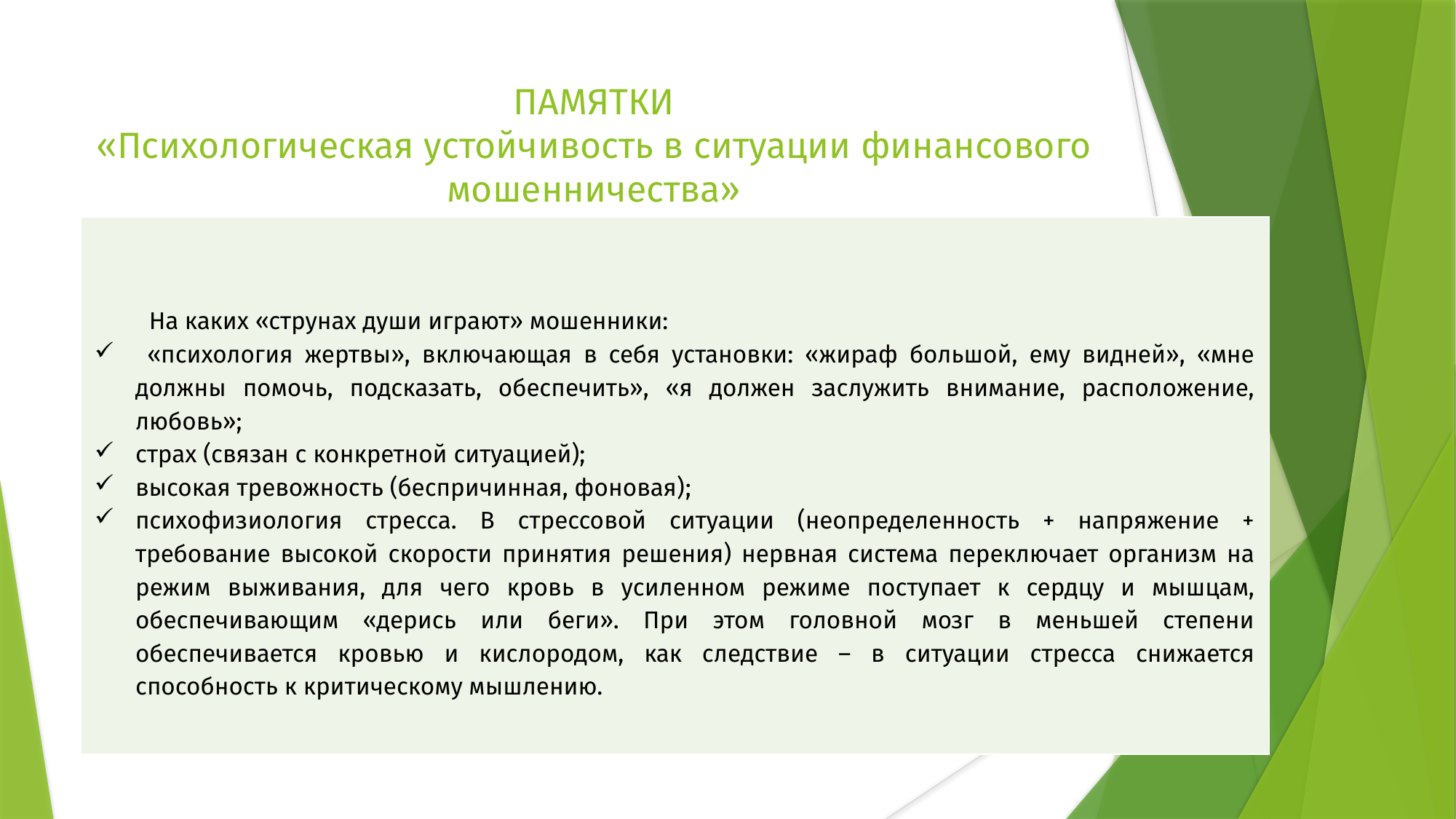

# ПАМЯТКИ «Психологическая устойчивость в ситуации финансового мошенничества»
| На каких «струнах души играют» мошенники: «психология жертвы», включающая в себя установки: «жираф большой, ему видней», «мне должны помочь, подсказать, обеспечить», «я должен заслужить внимание, расположение, любовь»; страх (связан с конкретной ситуацией); высокая тревожность (беспричинная, фоновая); психофизиология стресса. В стрессовой ситуации (неопределенность + напряжение + требование высокой скорости принятия решения) нервная система переключает организм на режим выживания, для чего кровь в усиленном режиме поступает к сердцу и мышцам, обеспечивающим «дерись или беги». При этом головной мозг в меньшей степени обеспечивается кровью и кислородом, как следствие – в ситуации стресса снижается способность к критическому мышлению. |
| --- |